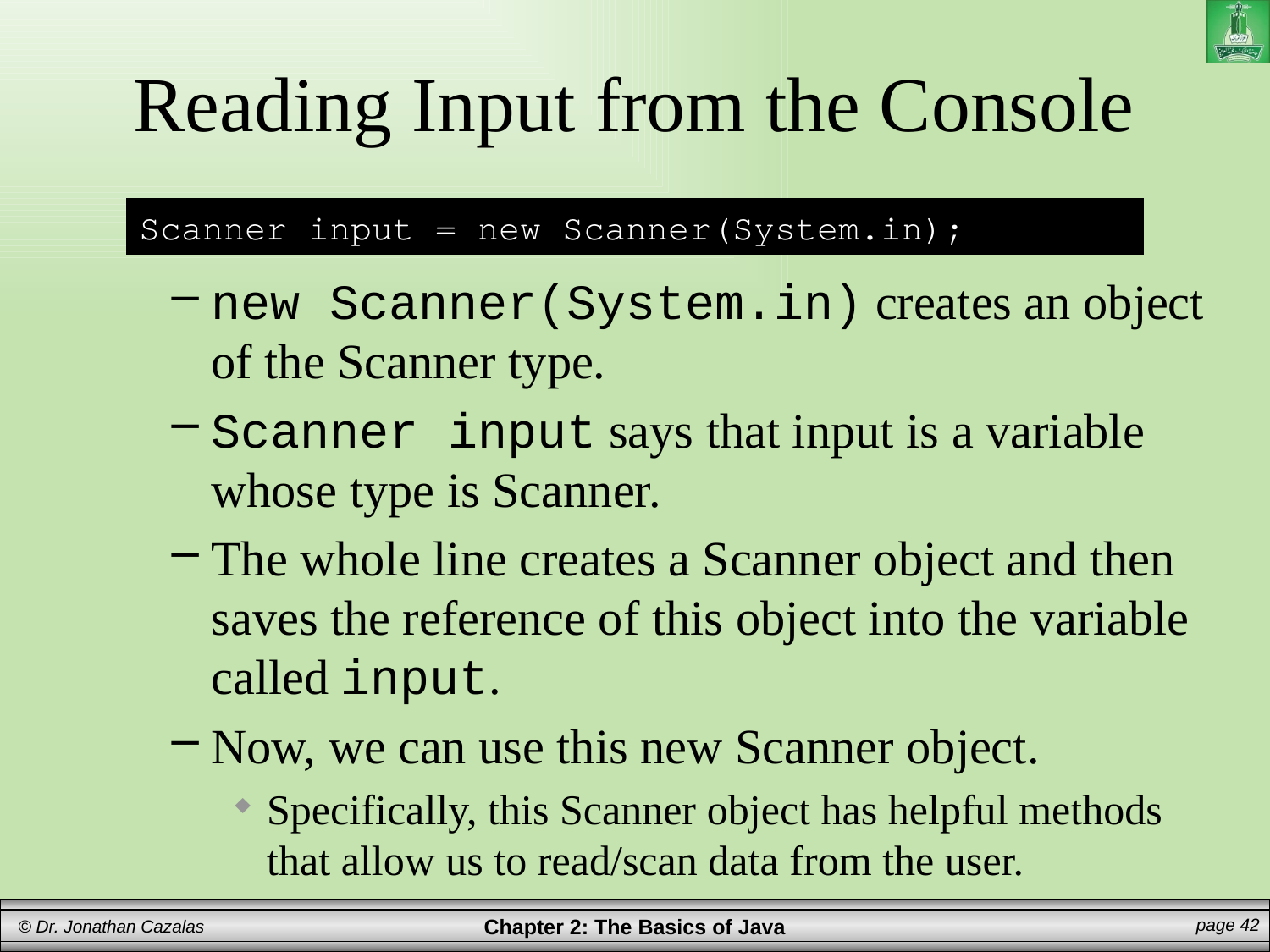

# Reading Input from the Console

new Scanner(System.in) creates an object of the Scanner type.
Scanner input says that input is a variable whose type is Scanner.
The whole line creates a Scanner object and then saves the reference of this object into the variable called input.
Now, we can use this new Scanner object.
Specifically, this Scanner object has helpful methods that allow us to read/scan data from the user.
Scanner input = new Scanner(System.in);